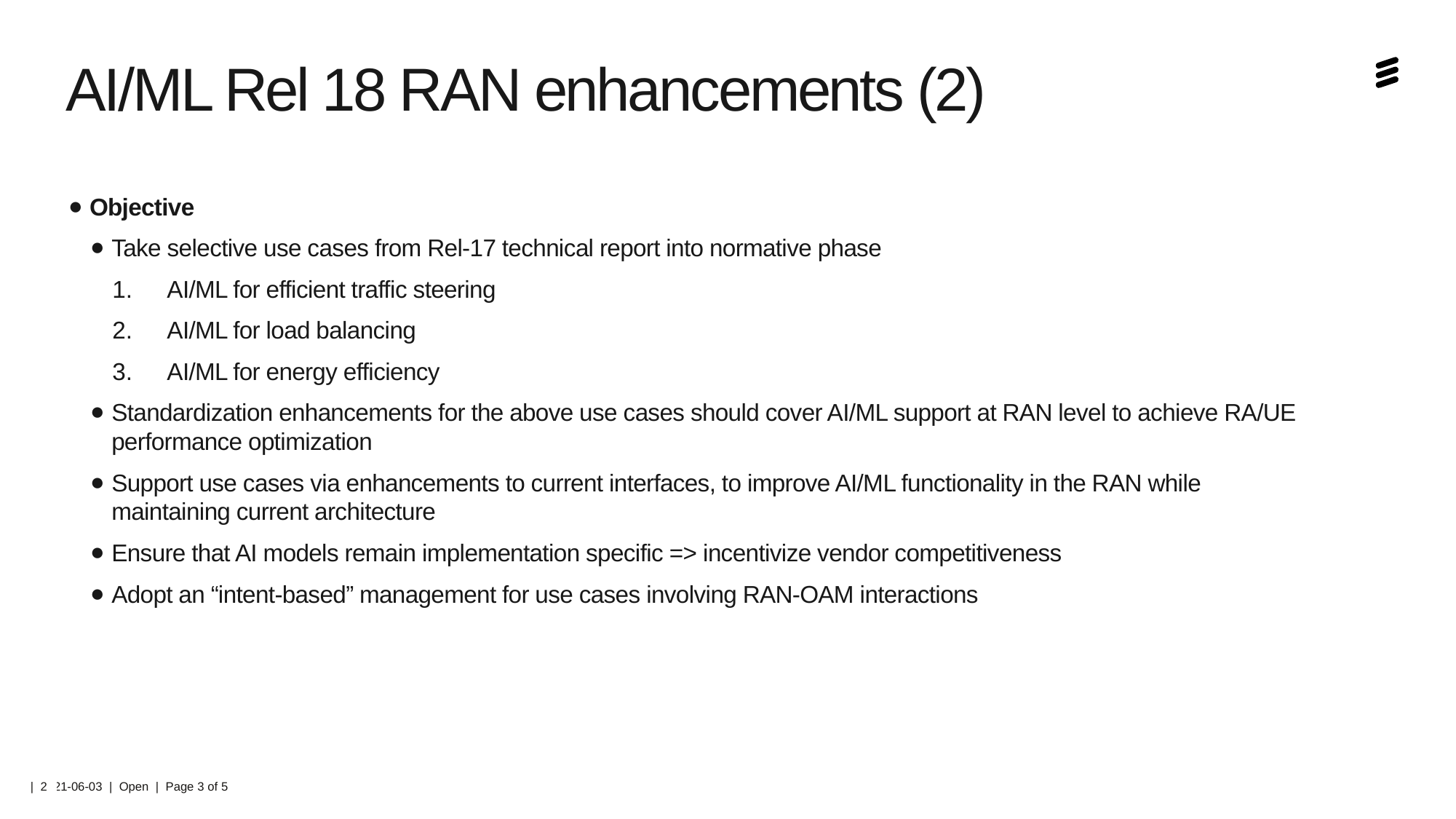

# AI/ML Rel 18 RAN enhancements (2)
Objective
Take selective use cases from Rel-17 technical report into normative phase
AI/ML for efficient traffic steering
AI/ML for load balancing
AI/ML for energy efficiency
Standardization enhancements for the above use cases should cover AI/ML support at RAN level to achieve RA/UE performance optimization
Support use cases via enhancements to current interfaces, to improve AI/ML functionality in the RAN while maintaining current architecture
Ensure that AI models remain implementation specific => incentivize vendor competitiveness
Adopt an “intent-based” management for use cases involving RAN-OAM interactions